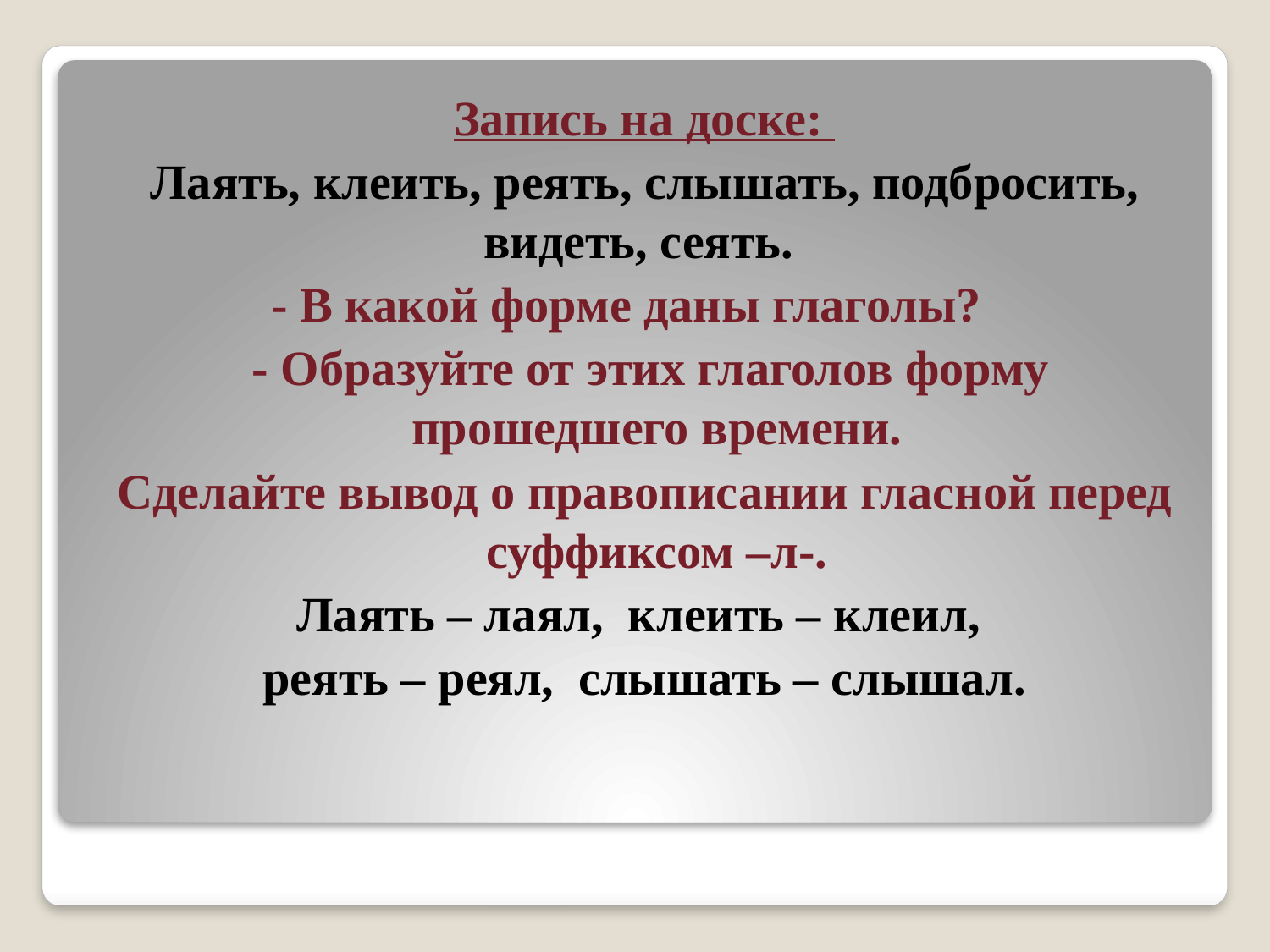

Запись на доске:
Лаять, клеить, реять, слышать, подбросить, видеть, сеять.
- В какой форме даны глаголы?
 - Образуйте от этих глаголов форму прошедшего времени.
Сделайте вывод о правописании гласной перед суффиксом –л-.
Лаять – лаял,  клеить – клеил,
реять – реял,  слышать – слышал.